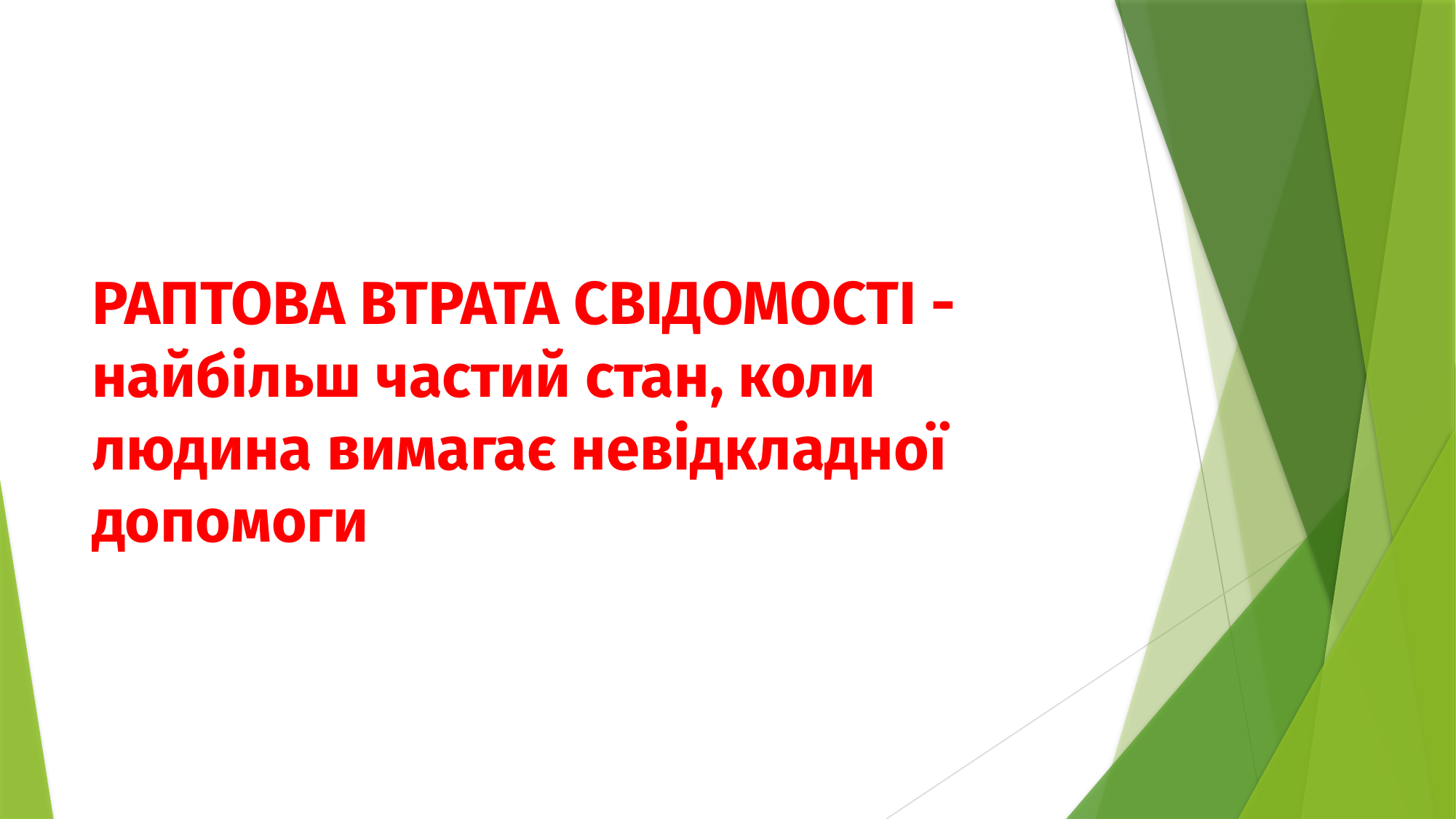

РАПТОВА ВТРАТА СВІДОМОСТІ - найбільш частий стан, коли людина вимагає невідкладної допомоги